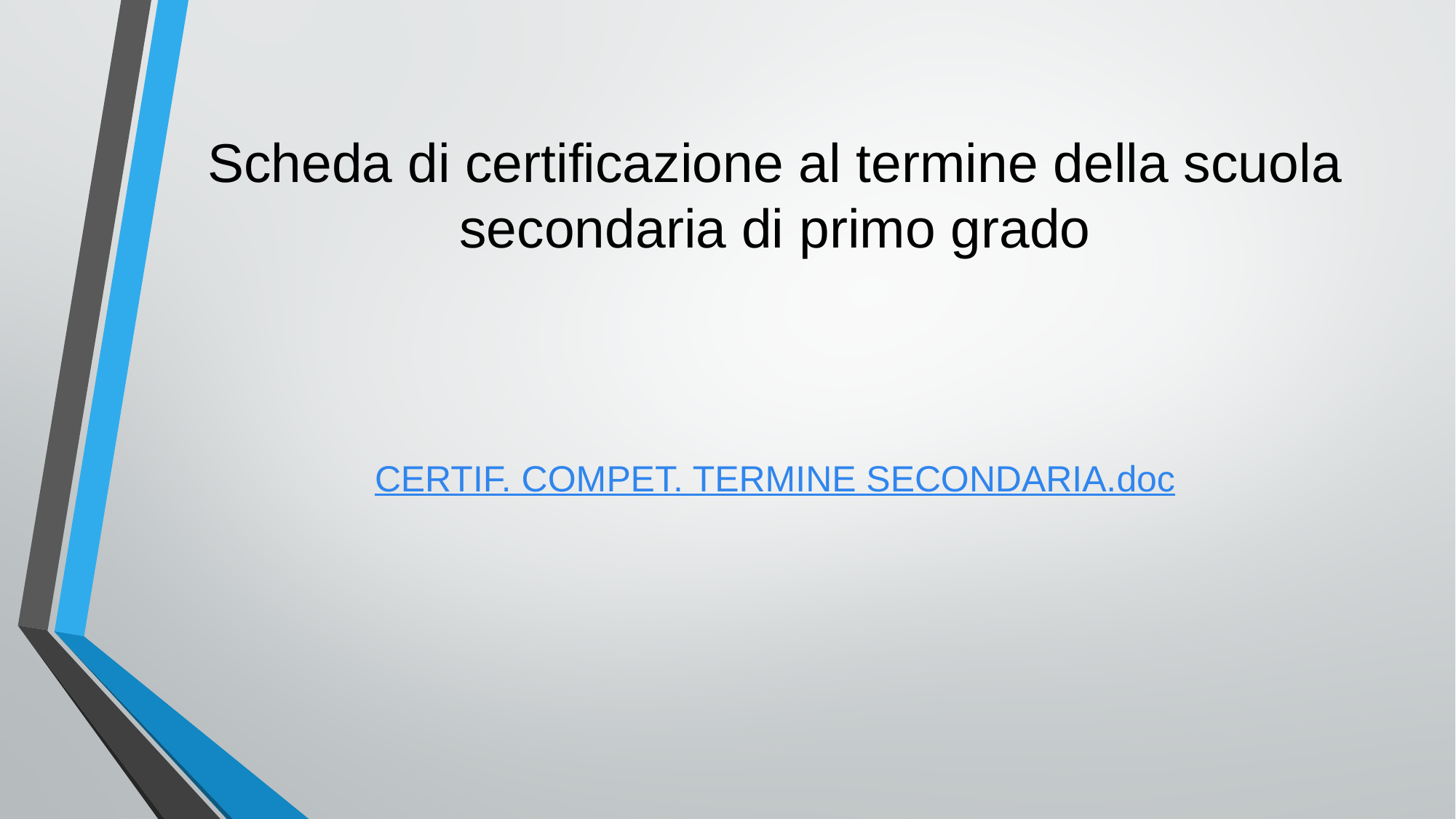

# Scheda di certificazione al termine della scuola secondaria di primo grado CERTIF. COMPET. TERMINE SECONDARIA.doc